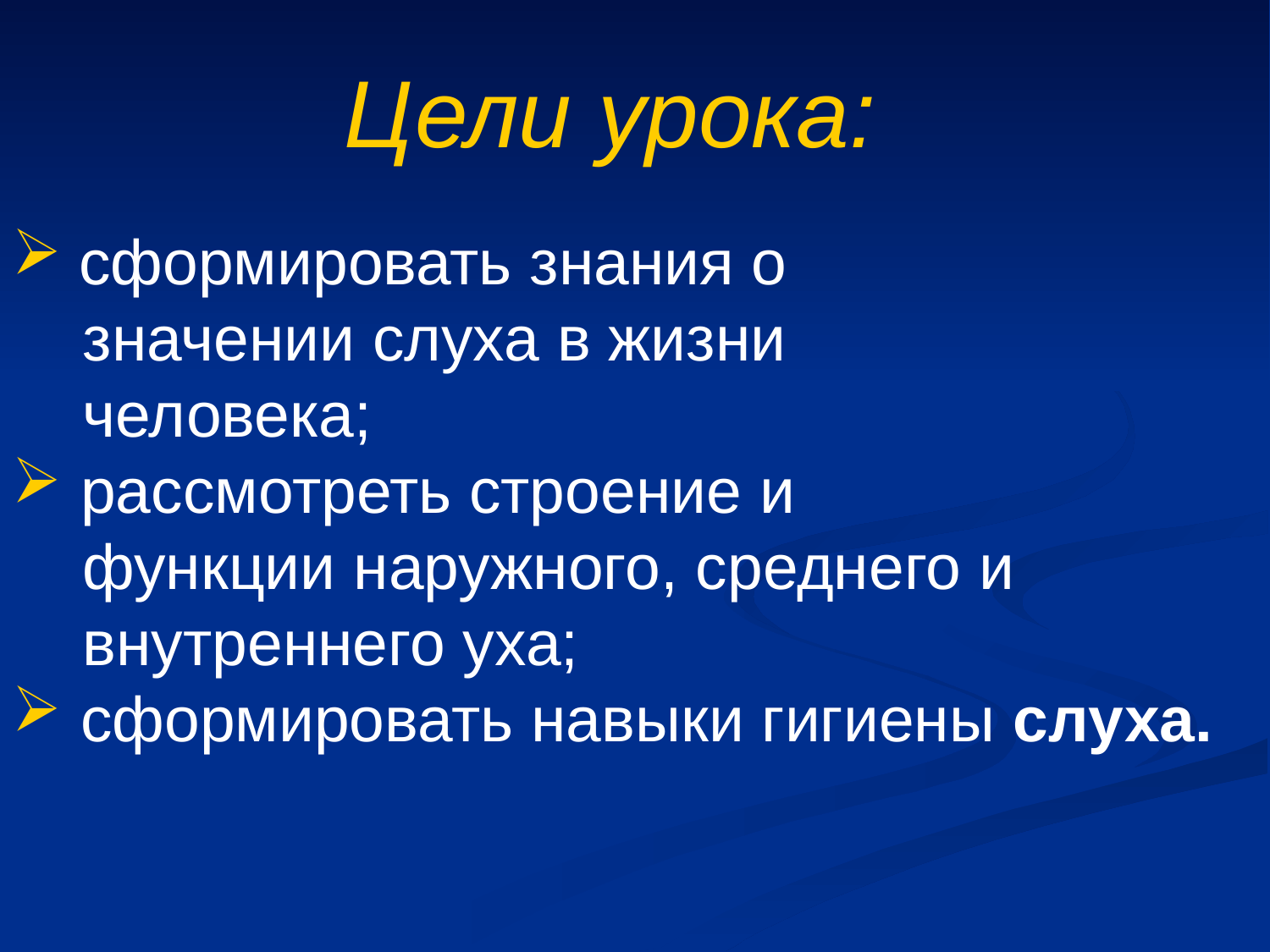

Цели урока:
 сформировать знания о
    значении слуха в жизни
    человека;
 рассмотреть строение и
    функции наружного, среднего и
    внутреннего уха;
 сформировать навыки гигиены слуха.